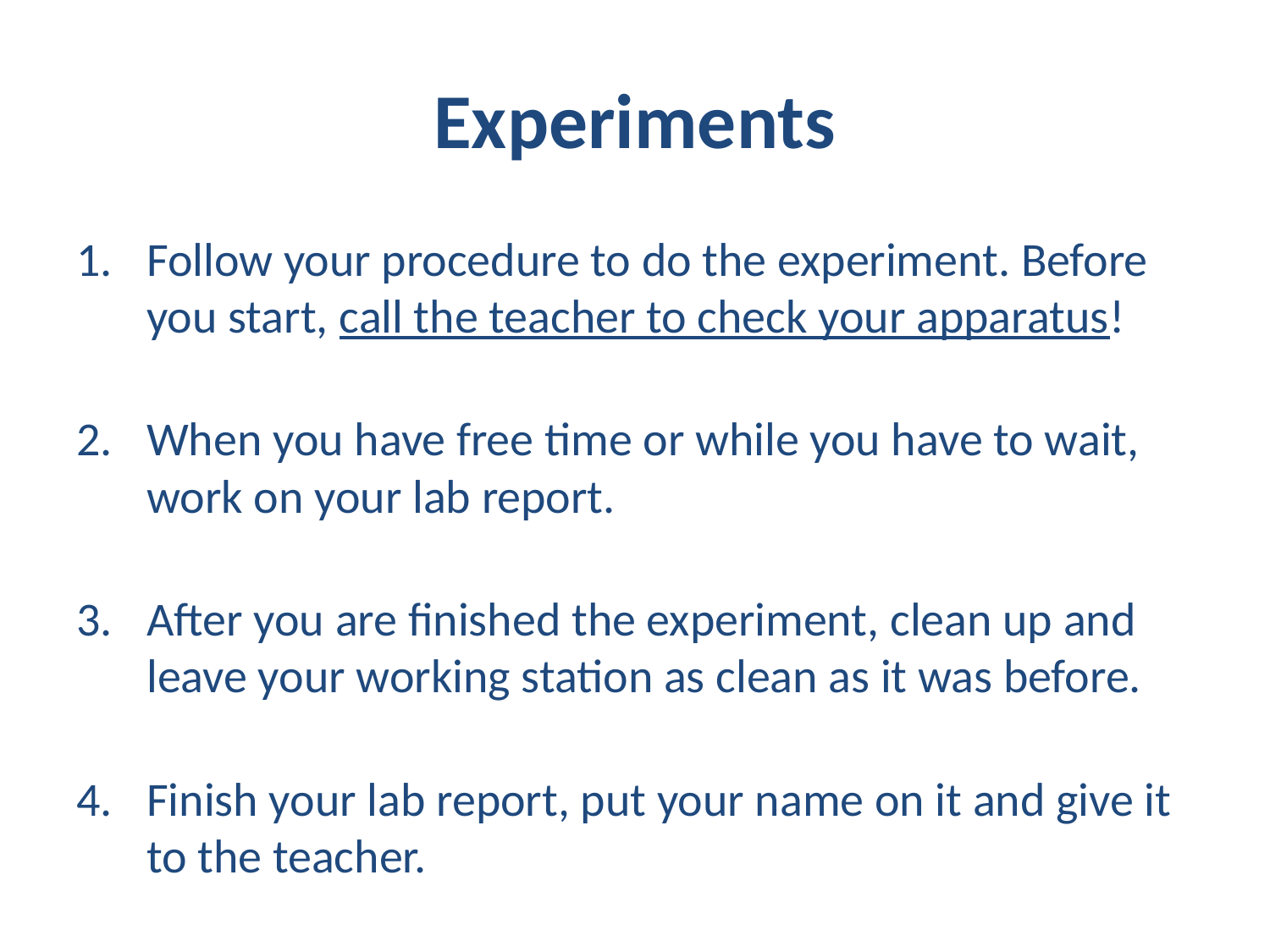

# Experiments
Follow your procedure to do the experiment. Before you start, call the teacher to check your apparatus!
When you have free time or while you have to wait, work on your lab report.
After you are finished the experiment, clean up and leave your working station as clean as it was before.
Finish your lab report, put your name on it and give it to the teacher.